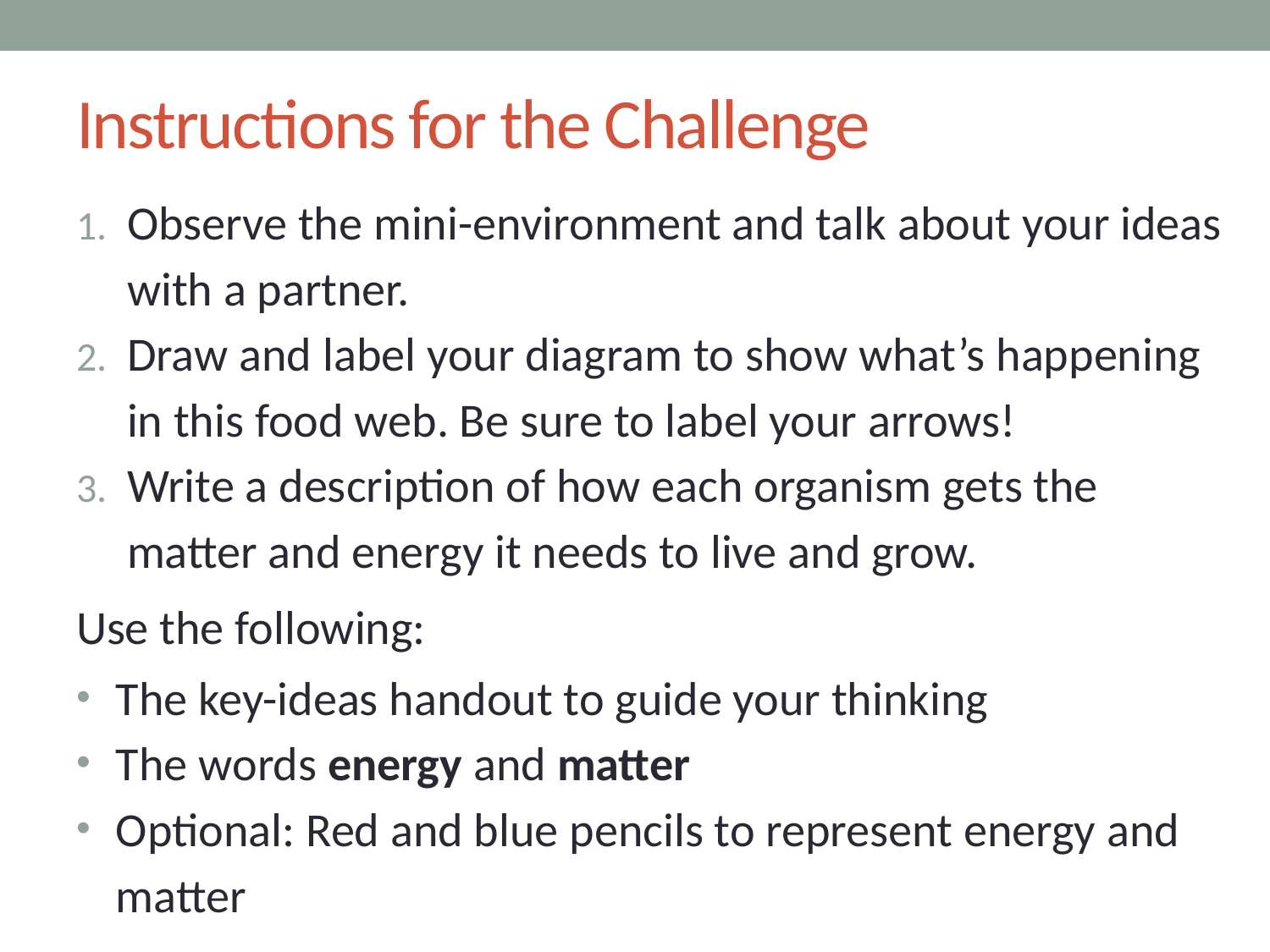

# Instructions for the Challenge
Observe the mini-environment and talk about your ideas with a partner.
Draw and label your diagram to show what’s happening in this food web. Be sure to label your arrows!
Write a description of how each organism gets the matter and energy it needs to live and grow.
Use the following:
The key-ideas handout to guide your thinking
The words energy and matter
Optional: Red and blue pencils to represent energy and matter